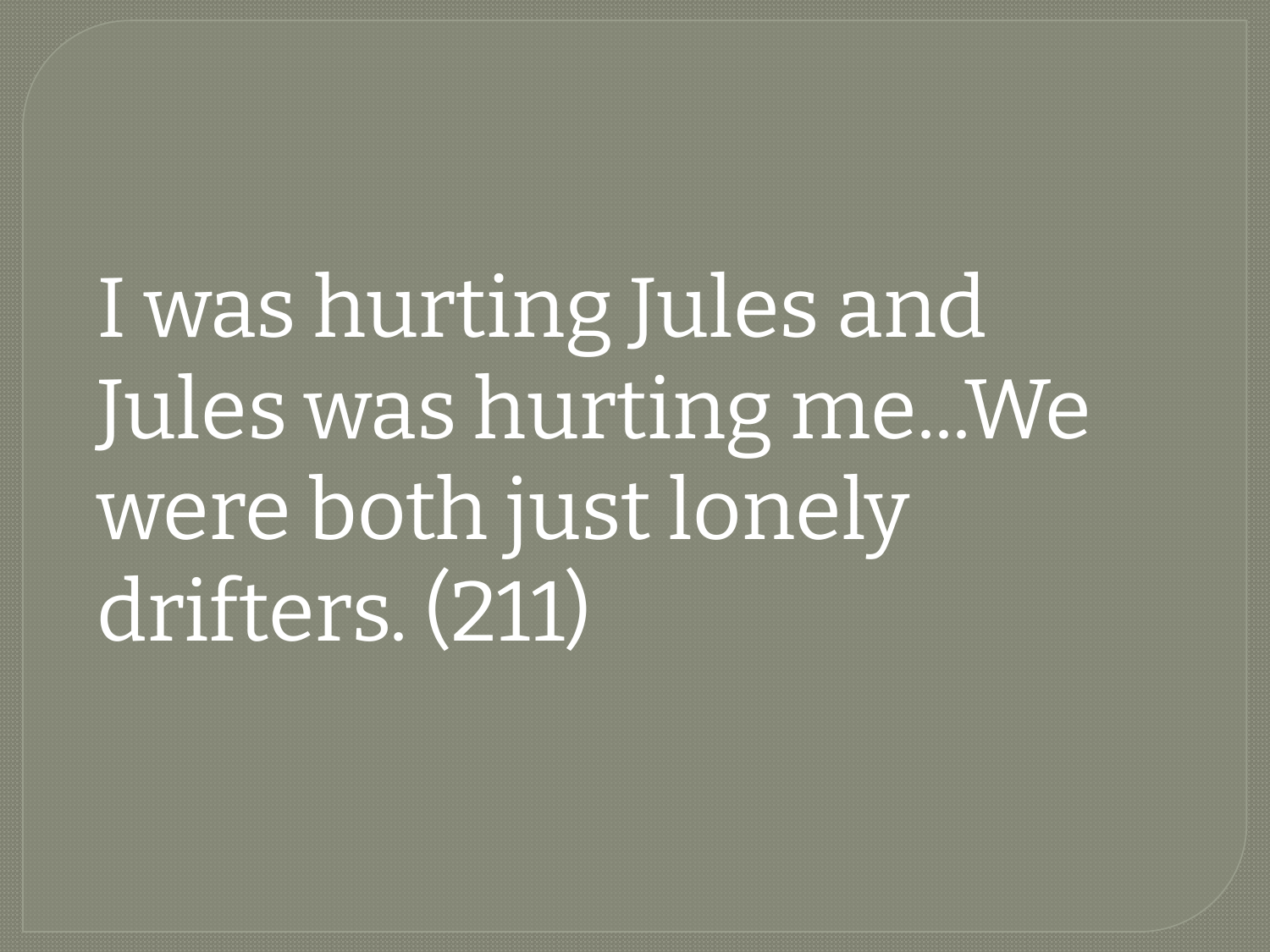

I was hurting Jules and Jules was hurting me...We were both just lonely drifters. (211)